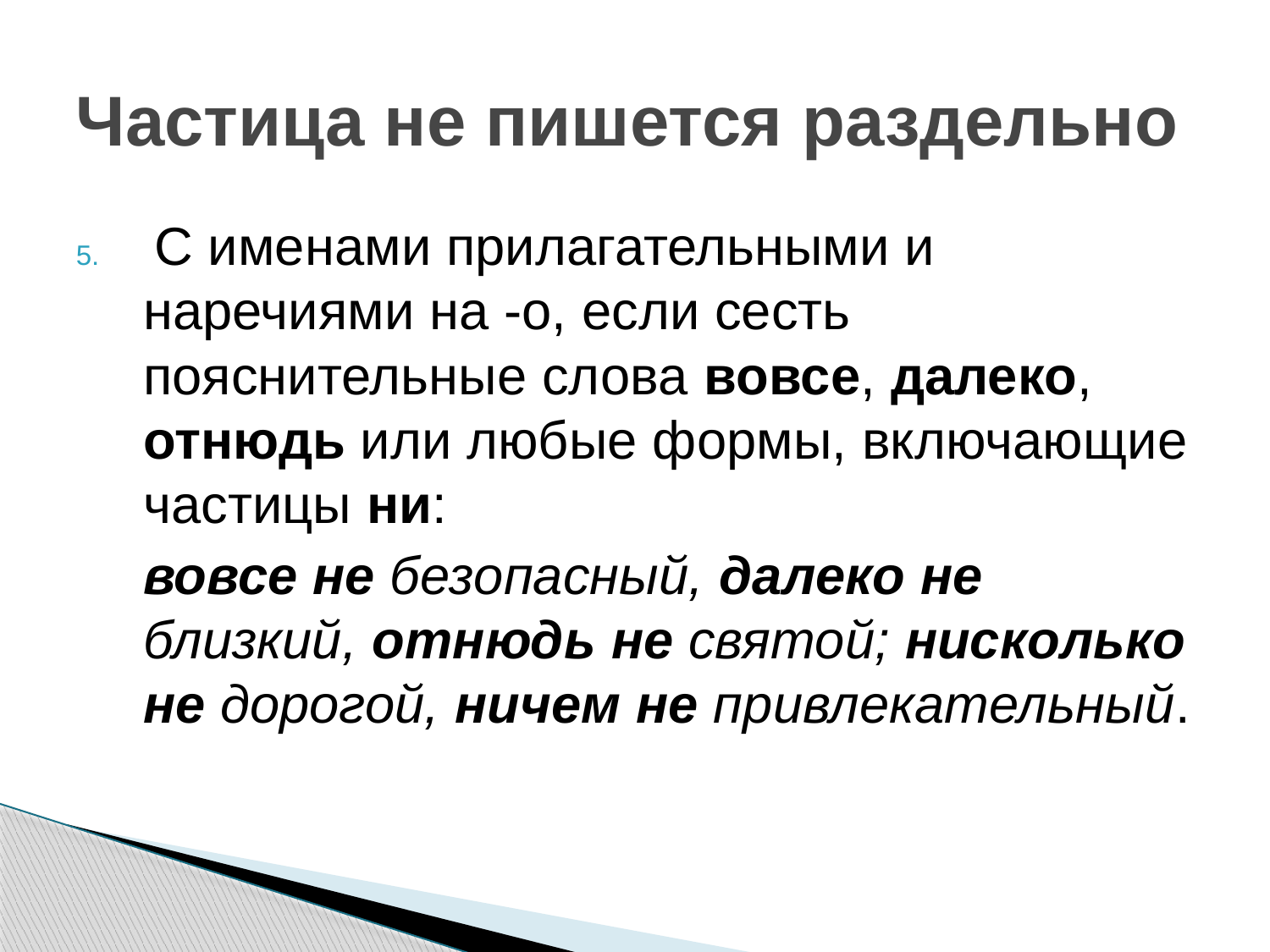

# Частица не пишется раздельно
 С именами прилагательными и наречиями на -о, если сесть пояснительные слова вовсе, далеко, отнюдь или любые формы, включающие частицы ни:
		вовсе не безопасный, далеко не близкий, отнюдь не святой; нисколько не дорогой, ничем не привлекательный.